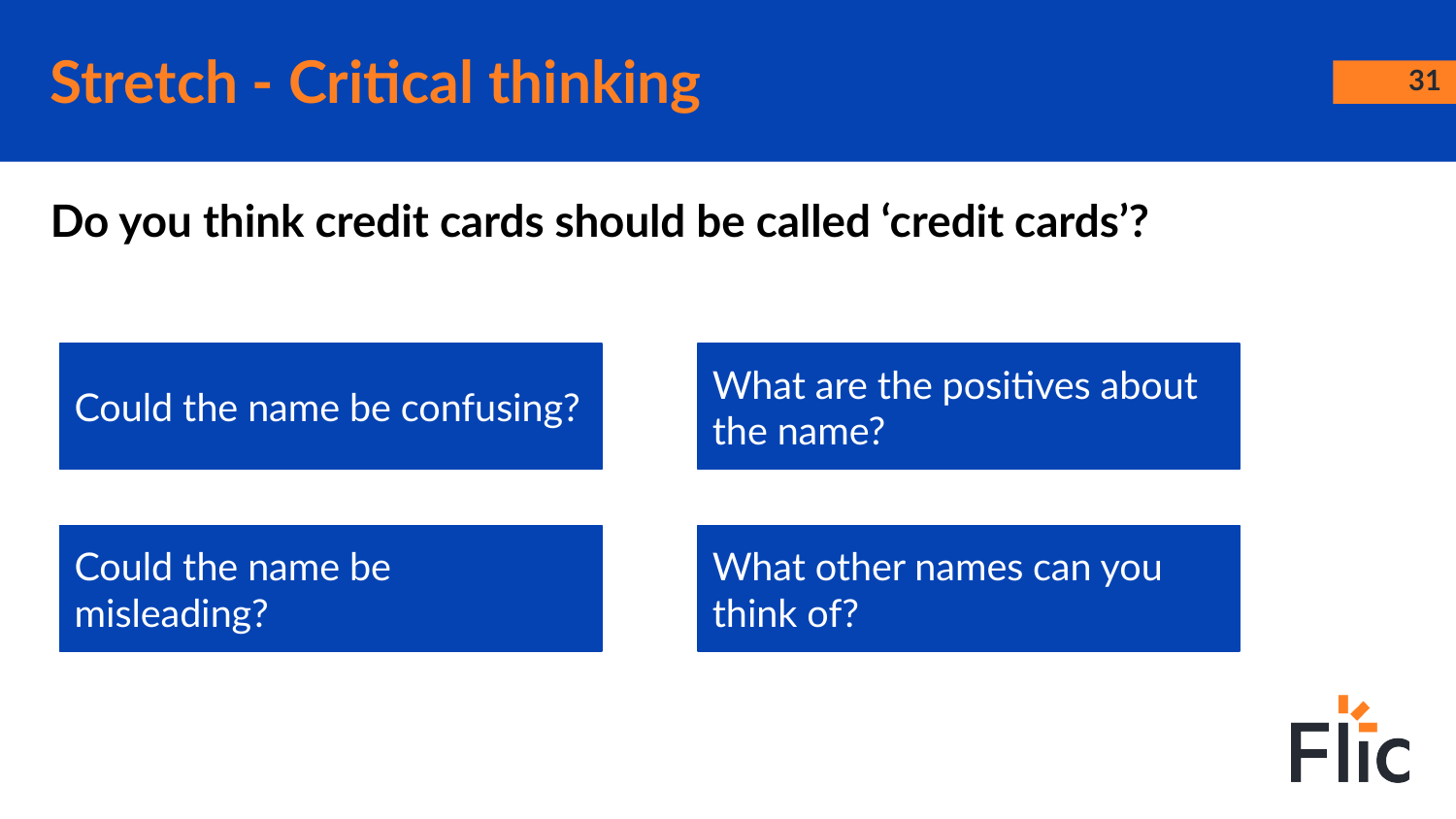

# Stretch - Critical thinking
31
Do you think credit cards should be called ‘credit cards’?
Could the name be confusing?
What are the positives about the name?
Could the name be misleading?
What other names can you think of?